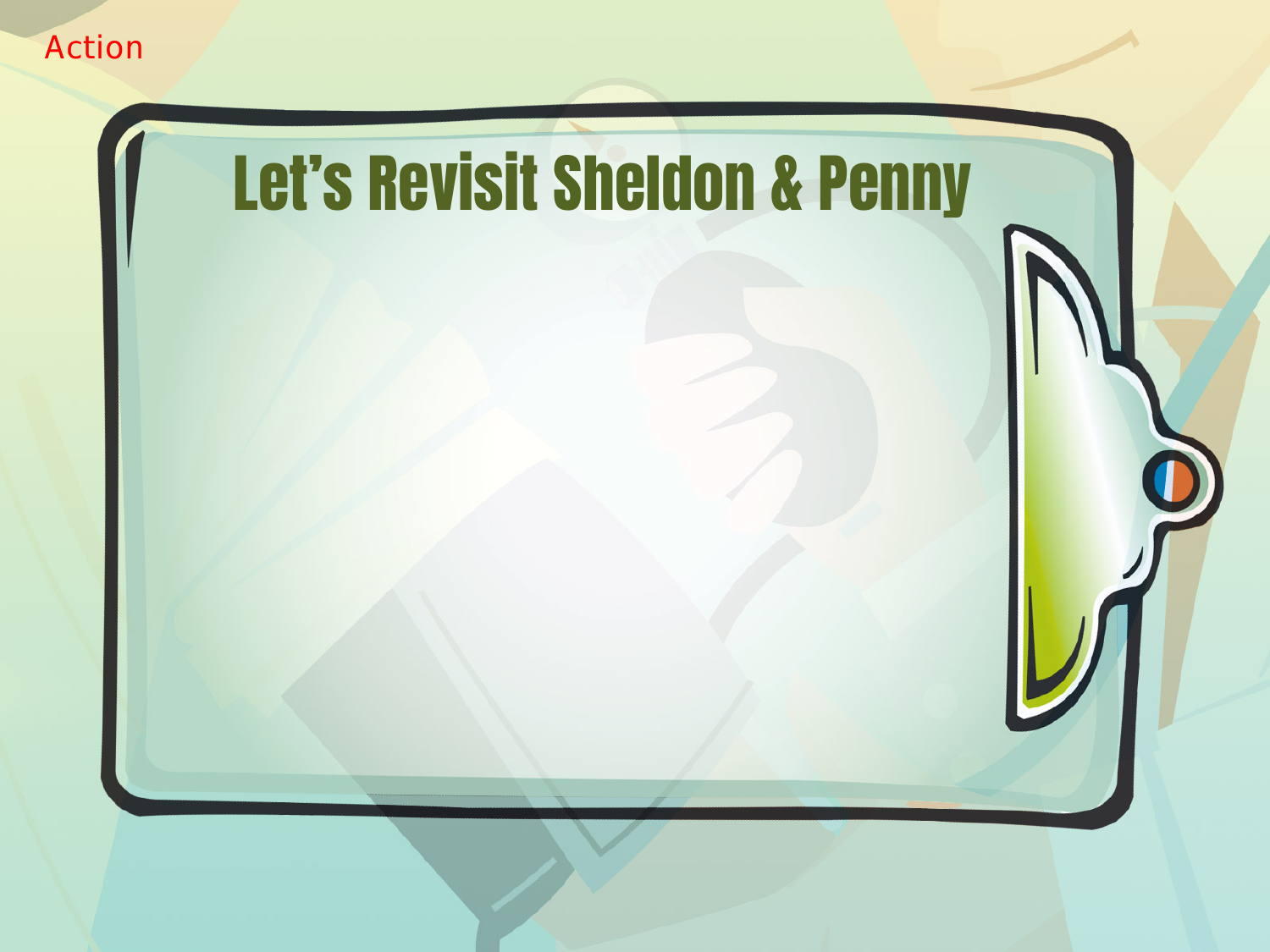

Action
# Let’s Revisit Sheldon & Penny